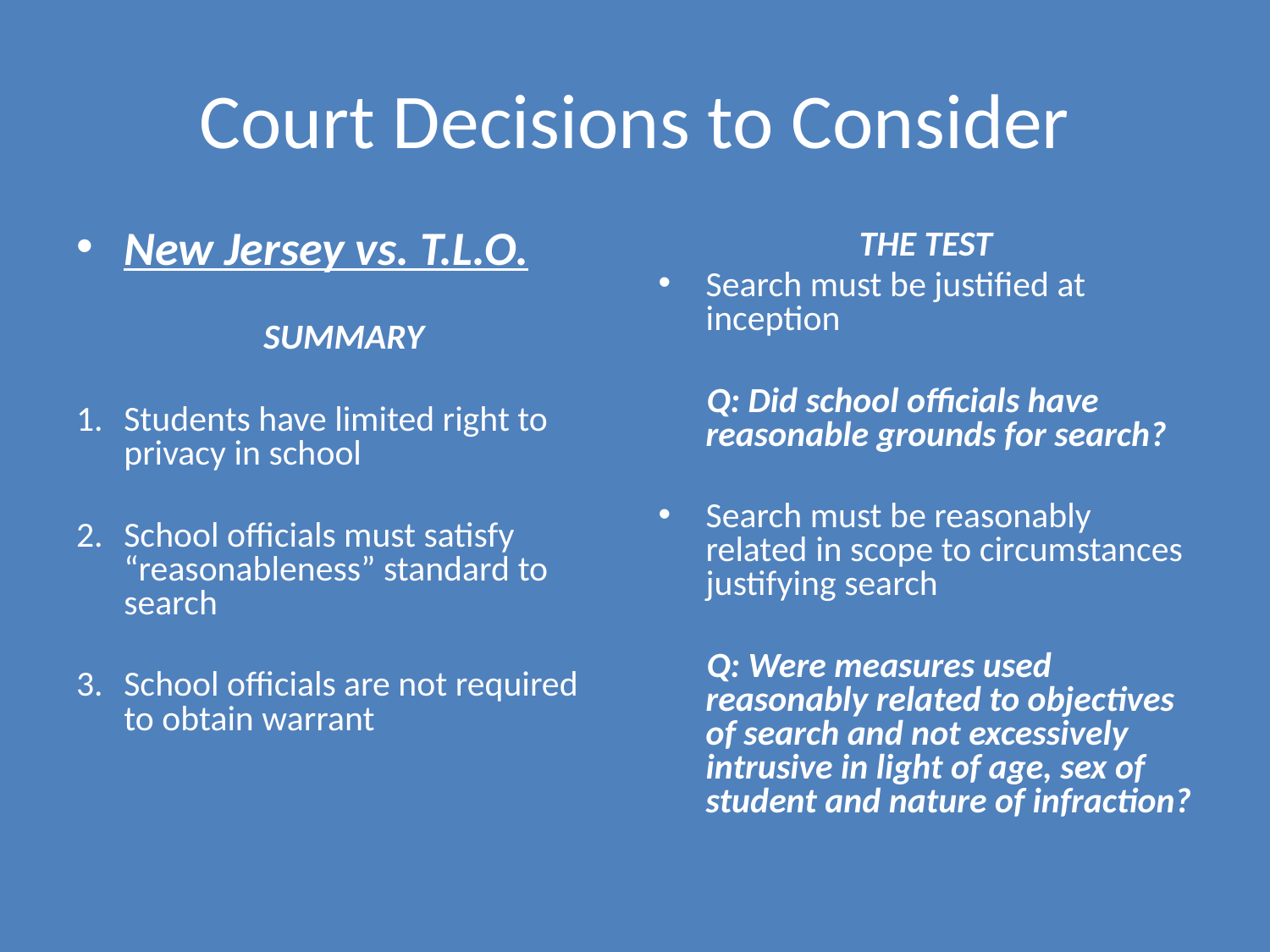

# Court Decisions to Consider
New Jersey vs. T.L.O.

SUMMARY

Students have limited right to privacy in school

School officials must satisfy “reasonableness” standard to search

School officials are not required to obtain warrant

THE TEST
Search must be justified at inception

      Q: Did school officials have reasonable grounds for search?

Search must be reasonably related in scope to circumstances justifying search

      Q: Were measures used reasonably related to objectives of search and not excessively intrusive in light of age, sex of student and nature of infraction?